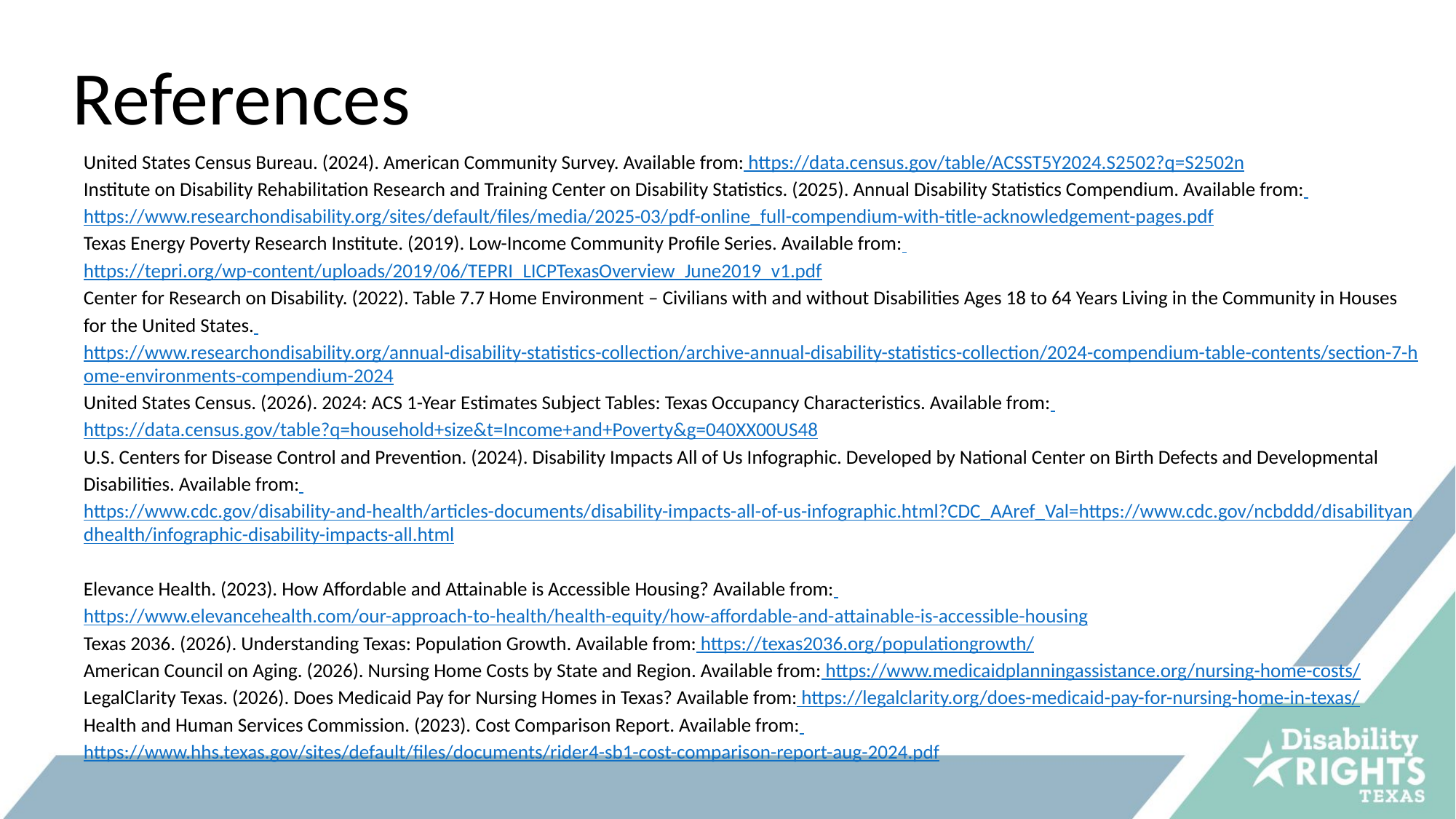

# References
United States Census Bureau. (2024). American Community Survey. Available from: https://data.census.gov/table/ACSST5Y2024.S2502?q=S2502n
Institute on Disability Rehabilitation Research and Training Center on Disability Statistics. (2025). Annual Disability Statistics Compendium. Available from: https://www.researchondisability.org/sites/default/files/media/2025-03/pdf-online_full-compendium-with-title-acknowledgement-pages.pdf
Texas Energy Poverty Research Institute. (2019). Low-Income Community Profile Series. Available from: https://tepri.org/wp-content/uploads/2019/06/TEPRI_LICPTexasOverview_June2019_v1.pdf
Center for Research on Disability. (2022). Table 7.7 Home Environment – Civilians with and without Disabilities Ages 18 to 64 Years Living in the Community in Houses for the United States. https://www.researchondisability.org/annual-disability-statistics-collection/archive-annual-disability-statistics-collection/2024-compendium-table-contents/section-7-home-environments-compendium-2024
United States Census. (2026). 2024: ACS 1-Year Estimates Subject Tables: Texas Occupancy Characteristics. Available from: https://data.census.gov/table?q=household+size&t=Income+and+Poverty&g=040XX00US48
U.S. Centers for Disease Control and Prevention. (2024). Disability Impacts All of Us Infographic. Developed by National Center on Birth Defects and Developmental Disabilities. Available from: https://www.cdc.gov/disability-and-health/articles-documents/disability-impacts-all-of-us-infographic.html?CDC_AAref_Val=https://www.cdc.gov/ncbddd/disabilityandhealth/infographic-disability-impacts-all.html
Elevance Health. (2023). How Affordable and Attainable is Accessible Housing? Available from: https://www.elevancehealth.com/our-approach-to-health/health-equity/how-affordable-and-attainable-is-accessible-housing
Texas 2036. (2026). Understanding Texas: Population Growth. Available from: https://texas2036.org/populationgrowth/
American Council on Aging. (2026). Nursing Home Costs by State and Region. Available from: https://www.medicaidplanningassistance.org/nursing-home-costs/
LegalClarity Texas. (2026). Does Medicaid Pay for Nursing Homes in Texas? Available from: https://legalclarity.org/does-medicaid-pay-for-nursing-home-in-texas/
Health and Human Services Commission. (2023). Cost Comparison Report. Available from: https://www.hhs.texas.gov/sites/default/files/documents/rider4-sb1-cost-comparison-report-aug-2024.pdf